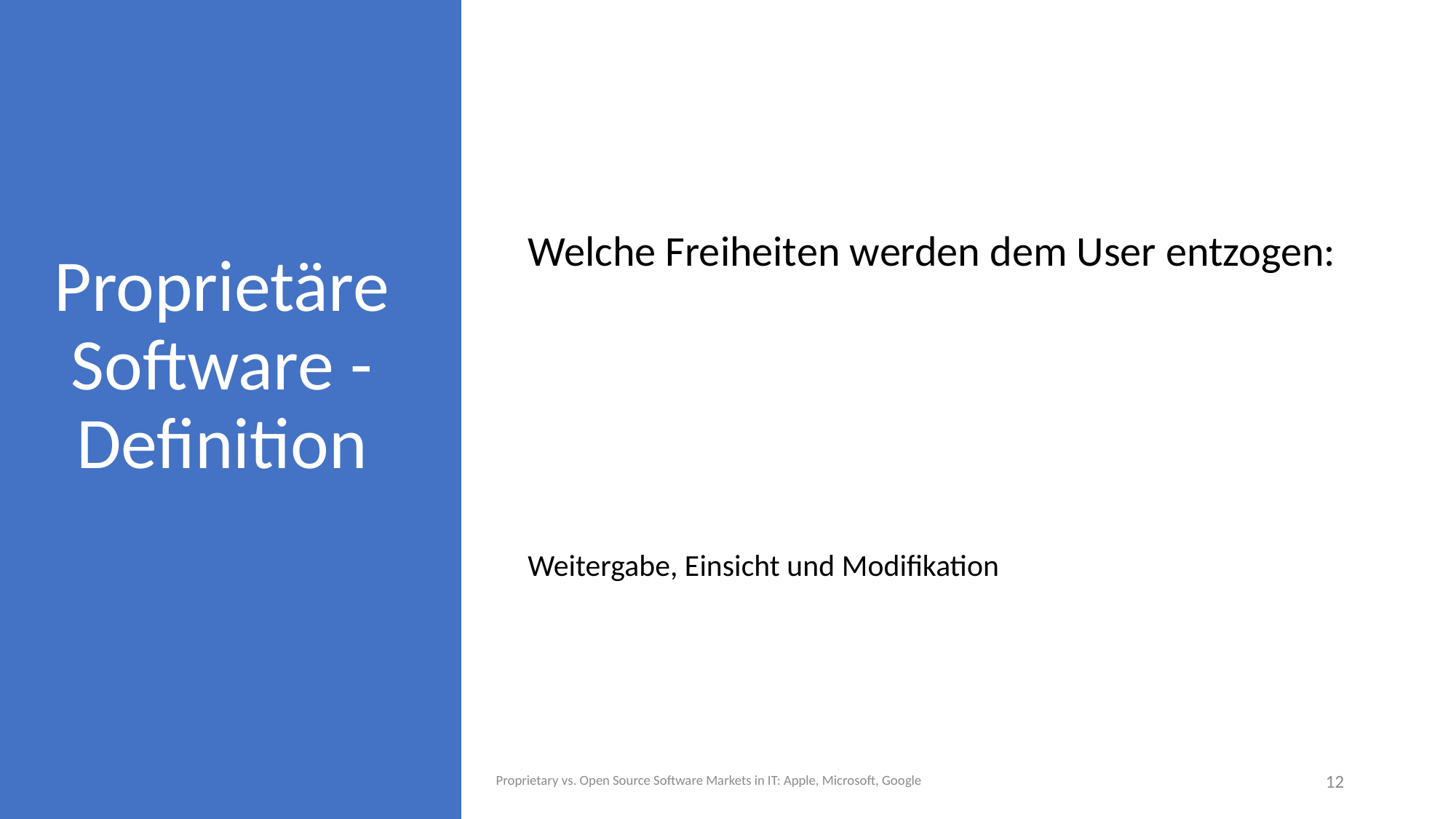

Welche Freiheiten werden dem User entzogen:
# Proprietäre Software - Definition
Weitergabe, Einsicht und Modifikation
Proprietary vs. Open Source Software Markets in IT: Apple, Microsoft, Google
12